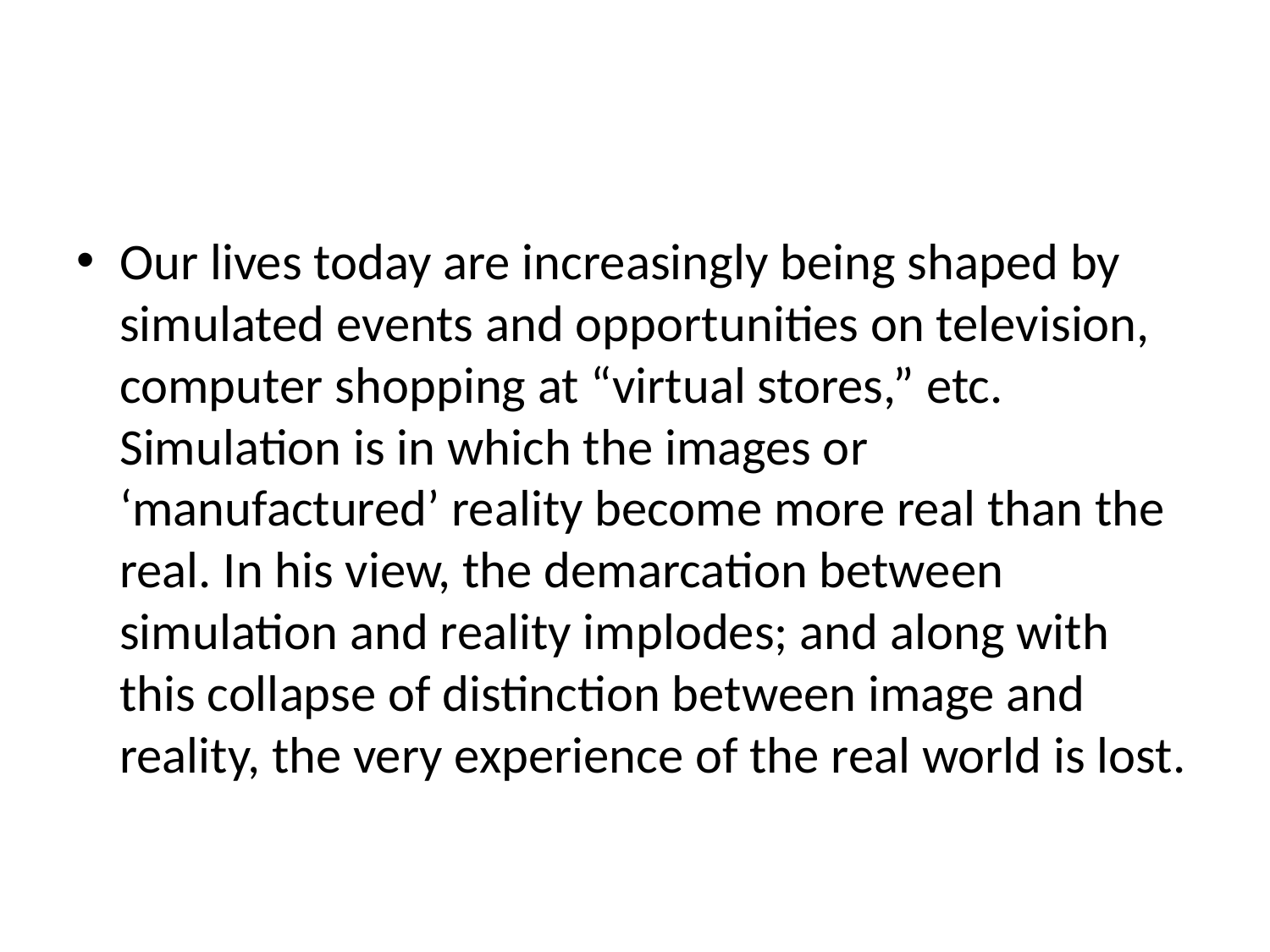

#
Our lives today are increasingly being shaped by simulated events and opportunities on television, computer shopping at “virtual stores,” etc. Simulation is in which the images or ‘manufactured’ reality become more real than the real. In his view, the demarcation between simulation and reality implodes; and along with this collapse of distinction between image and reality, the very experience of the real world is lost.